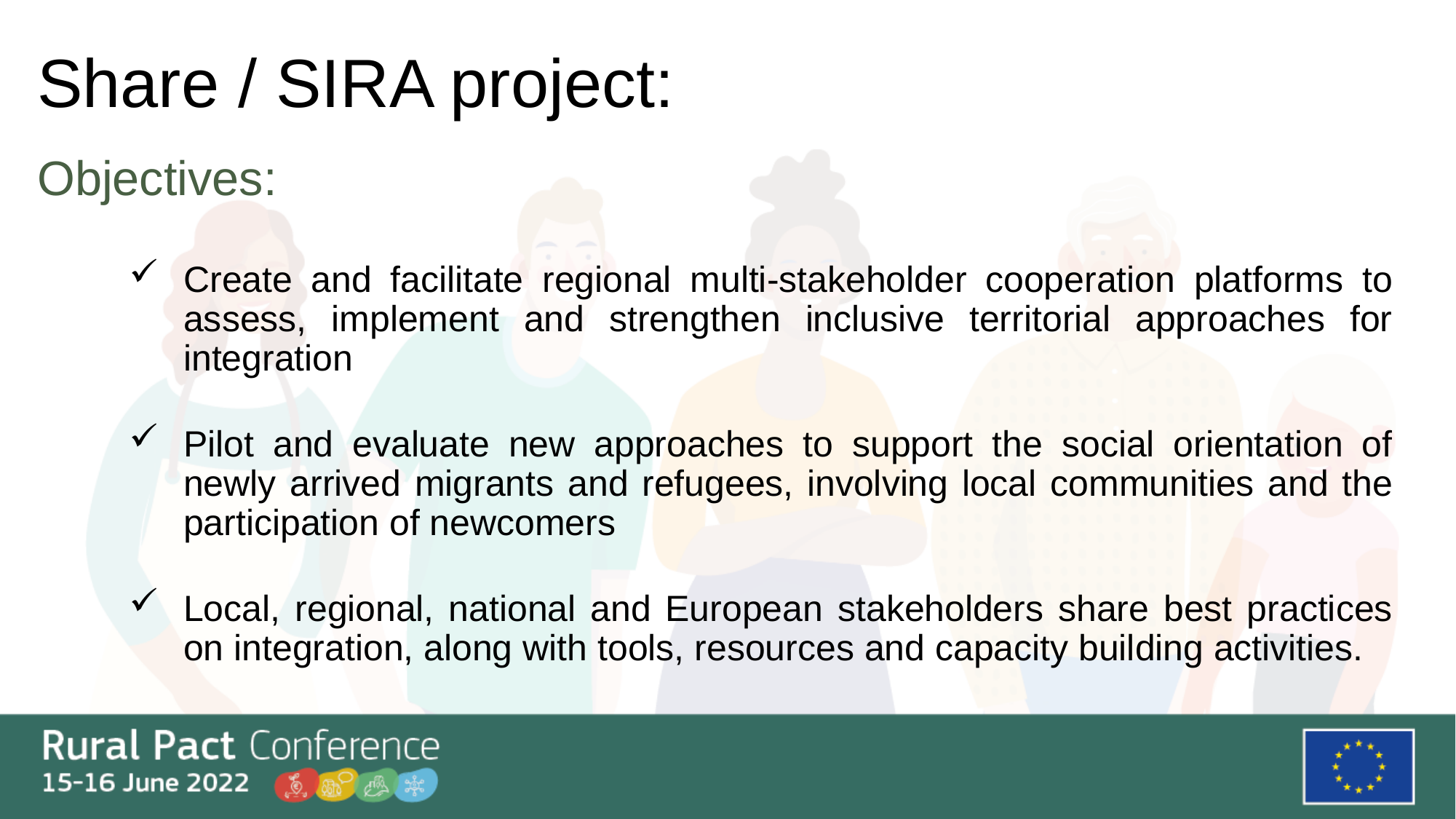

# Share / SIRA project:
Objectives:
Create and facilitate regional multi-stakeholder cooperation platforms to assess, implement and strengthen inclusive territorial approaches for integration

Pilot and evaluate new approaches to support the social orientation of newly arrived migrants and refugees, involving local communities and the participation of newcomers

Local, regional, national and European stakeholders share best practices on integration, along with tools, resources and capacity building activities.